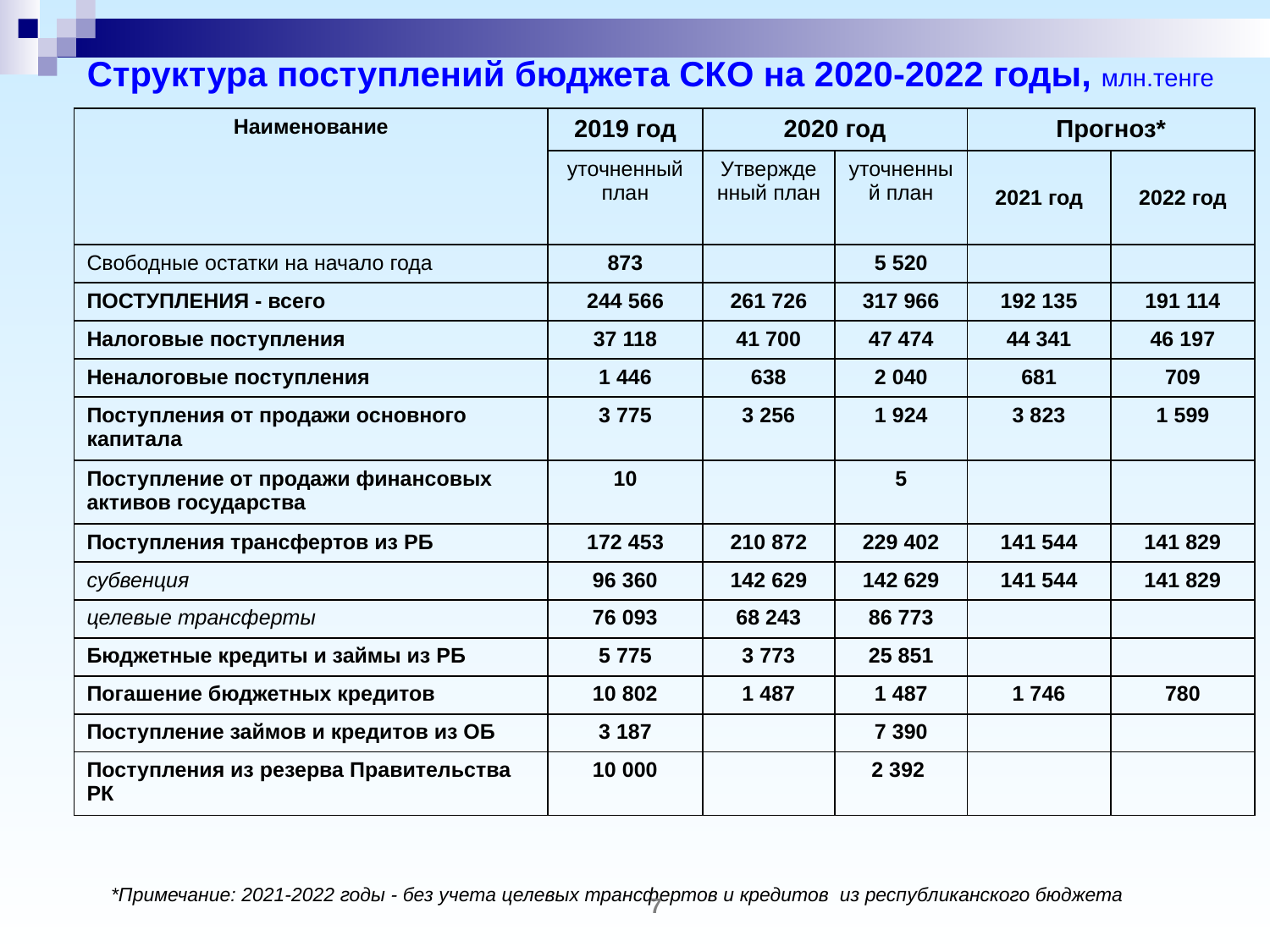

# Структура поступлений бюджета СКО на 2020-2022 годы, млн.тенге
| Наименование | 2019 год | 2020 год |  | Прогноз\* |  |
| --- | --- | --- | --- | --- | --- |
|  | уточненный план | Утвержденный план | уточненный план | 2021 год | 2022 год |
| Свободные остатки на начало года | 873 |  | 5 520 |  |  |
| ПОСТУПЛЕНИЯ - всего | 244 566 | 261 726 | 317 966 | 192 135 | 191 114 |
| Налоговые поступления | 37 118 | 41 700 | 47 474 | 44 341 | 46 197 |
| Неналоговые поступления | 1 446 | 638 | 2 040 | 681 | 709 |
| Поступления от продажи основного капитала | 3 775 | 3 256 | 1 924 | 3 823 | 1 599 |
| Поступление от продажи финансовых активов государства | 10 |  | 5 |  |  |
| Поступления трансфертов из РБ | 172 453 | 210 872 | 229 402 | 141 544 | 141 829 |
| субвенция | 96 360 | 142 629 | 142 629 | 141 544 | 141 829 |
| целевые трансферты | 76 093 | 68 243 | 86 773 |  |  |
| Бюджетные кредиты и займы из РБ | 5 775 | 3 773 | 25 851 |  |  |
| Погашение бюджетных кредитов | 10 802 | 1 487 | 1 487 | 1 746 | 780 |
| Поступление займов и кредитов из ОБ | 3 187 |  | 7 390 |  |  |
| Поступления из резерва Правительства РК | 10 000 |  | 2 392 |  |  |
*Примечание: 2021-2022 годы - без учета целевых трансфертов и кредитов  из республиканского бюджета
7